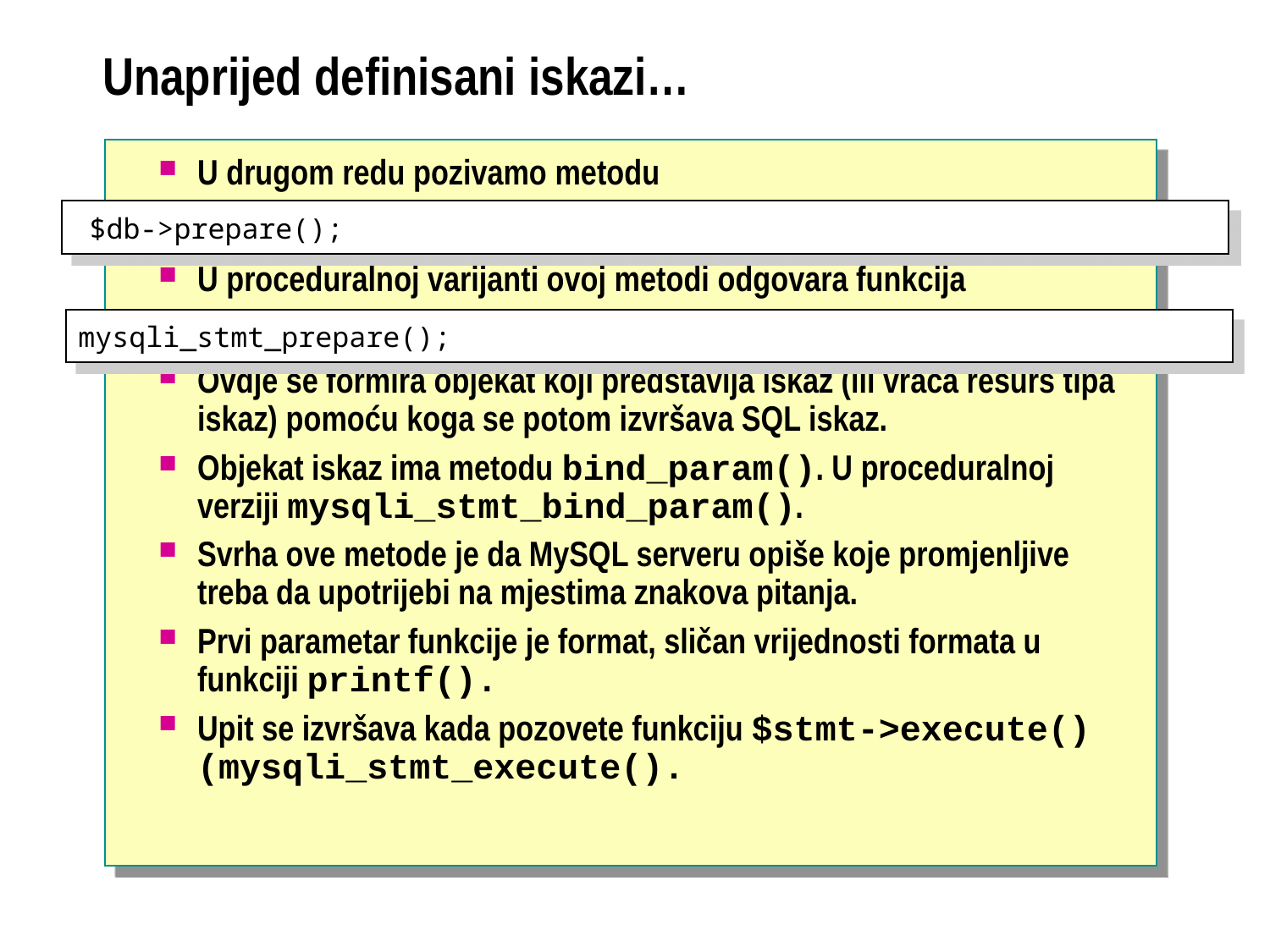

# Unaprijed definisani iskazi…
U drugom redu pozivamo metodu

U proceduralnoj varijanti ovoj metodi odgovara funkcija

Ovdje se formira objekat koji predstavlja iskaz (ili vraća resurs tipa iskaz) pomoću koga se potom izvršava SQL iskaz.
Objekat iskaz ima metodu bind_param(). U proceduralnoj verziji mysqli_stmt_bind_param().
Svrha ove metode je da MySQL serveru opiše koje promjenljive treba da upotrijebi na mjestima znakova pitanja.
Prvi parametar funkcije je format, sličan vrijednosti formata u funkciji printf().
Upit se izvršava kada pozovete funkciju $stmt->execute() (mysqli_stmt_execute().

 $db->prepare();
mysqli_stmt_prepare();